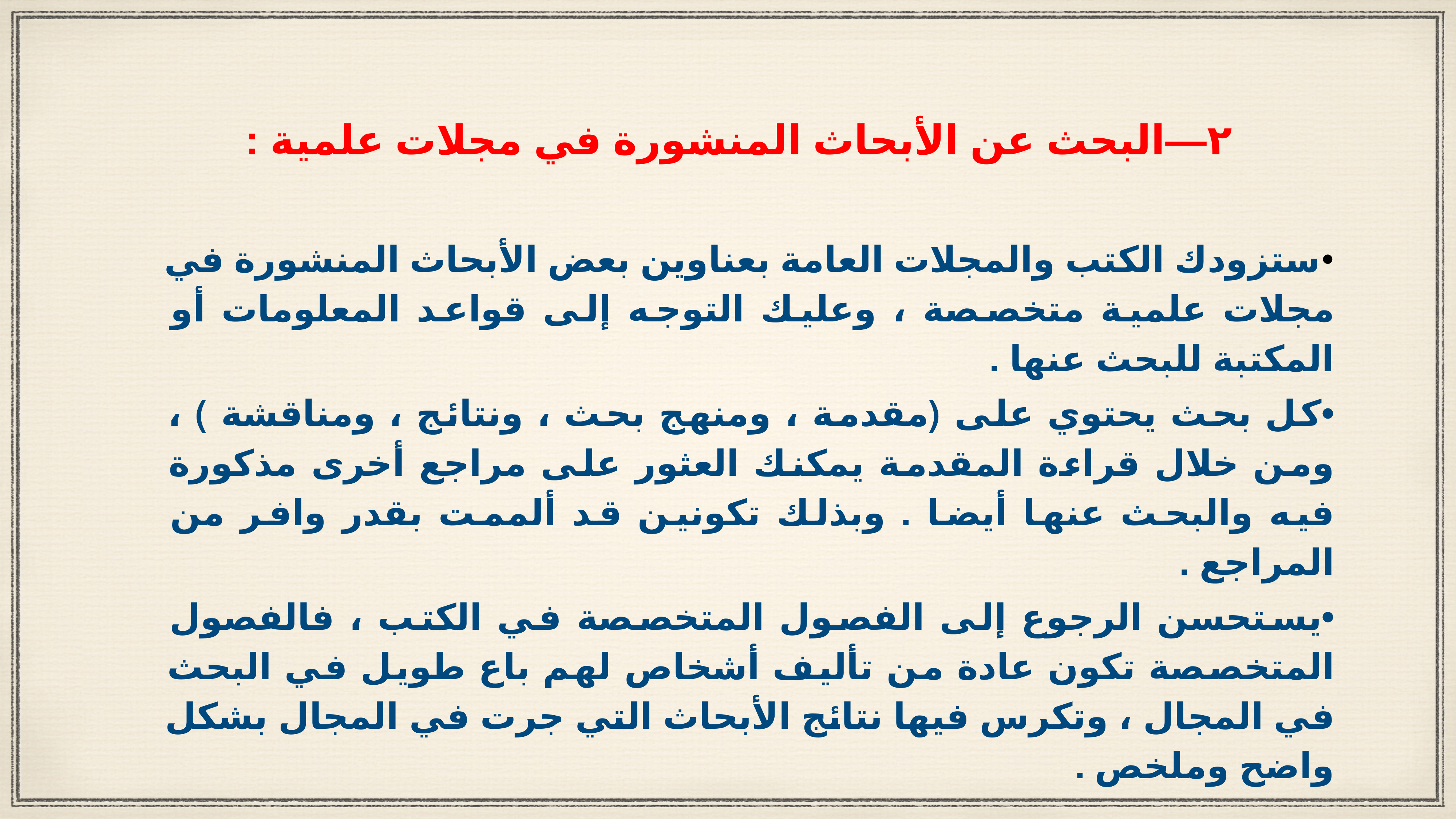

٢—البحث عن الأبحاث المنشورة في مجلات علمية :

•	ستزودك الكتب والمجلات العامة بعناوين بعض الأبحاث المنشورة في مجلات علمية متخصصة ، وعليك التوجه إلى قواعد المعلومات أو المكتبة للبحث عنها .
•	كل بحث يحتوي على (مقدمة ، ومنهج بحث ، ونتائج ، ومناقشة ) ، ومن خلال قراءة المقدمة يمكنك العثور على مراجع أخرى مذكورة فيه والبحث عنها أيضا . وبذلك تكونين قد ألممت بقدر وافر من المراجع .
•	يستحسن الرجوع إلى الفصول المتخصصة في الكتب ، فالفصول المتخصصة تكون عادة من تأليف أشخاص لهم باع طويل في البحث في المجال ، وتكرس فيها نتائج الأبحاث التي جرت في المجال بشكل واضح وملخص .